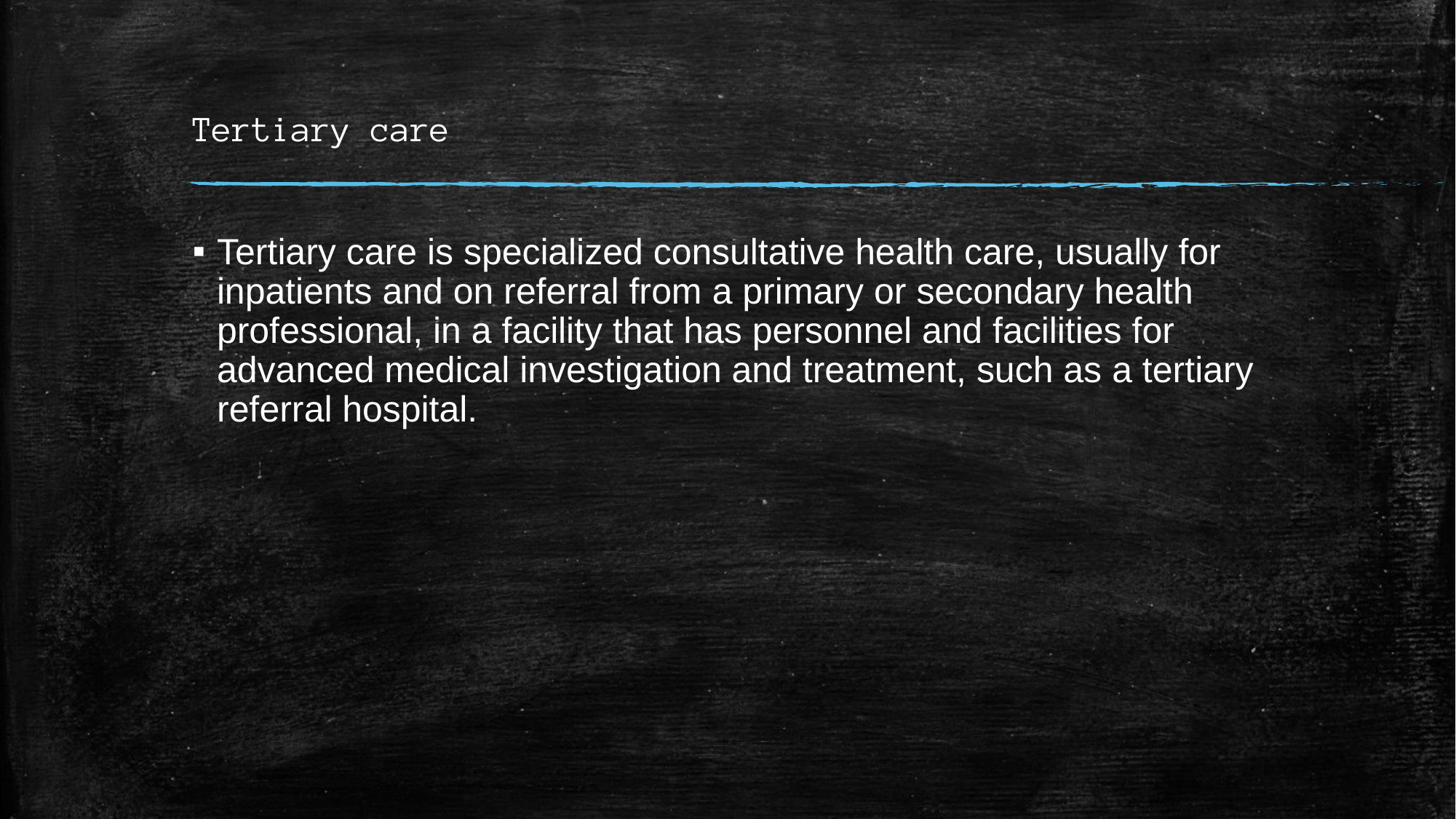

# Tertiary care
Tertiary care is specialized consultative health care, usually for inpatients and on referral from a primary or secondary health professional, in a facility that has personnel and facilities for advanced medical investigation and treatment, such as a tertiary referral hospital.